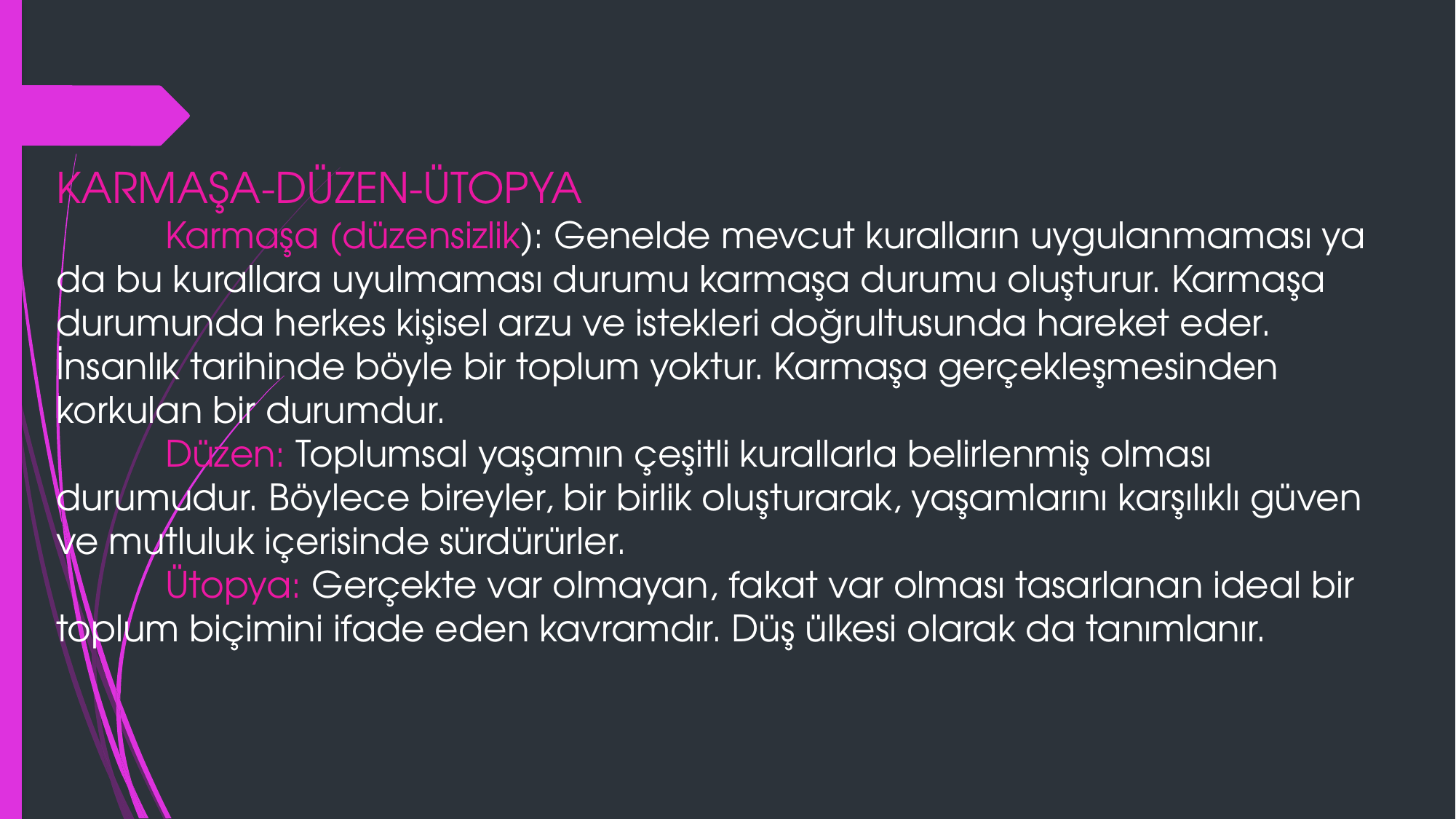

KARMAŞA-DÜZEN-ÜTOPYA
	Karmaşa (düzensizlik): Genelde mevcut kuralların uygulanmaması ya da bu kurallara uyulmaması durumu karmaşa durumu oluşturur. Karmaşa durumunda herkes kişisel arzu ve istekleri doğrultusunda hareket eder. İnsanlık tarihinde böyle bir toplum yoktur. Karmaşa gerçekleşmesinden korkulan bir durumdur.
	Düzen: Toplumsal yaşamın çeşitli kurallarla belirlenmiş olması durumudur. Böylece bireyler, bir birlik oluşturarak, yaşamlarını karşılıklı güven ve mutluluk içerisinde sürdürürler.
	Ütopya: Gerçekte var olmayan, fakat var olması tasarlanan ideal bir toplum biçimini ifade eden kavramdır. Düş ülkesi olarak da tanımlanır.